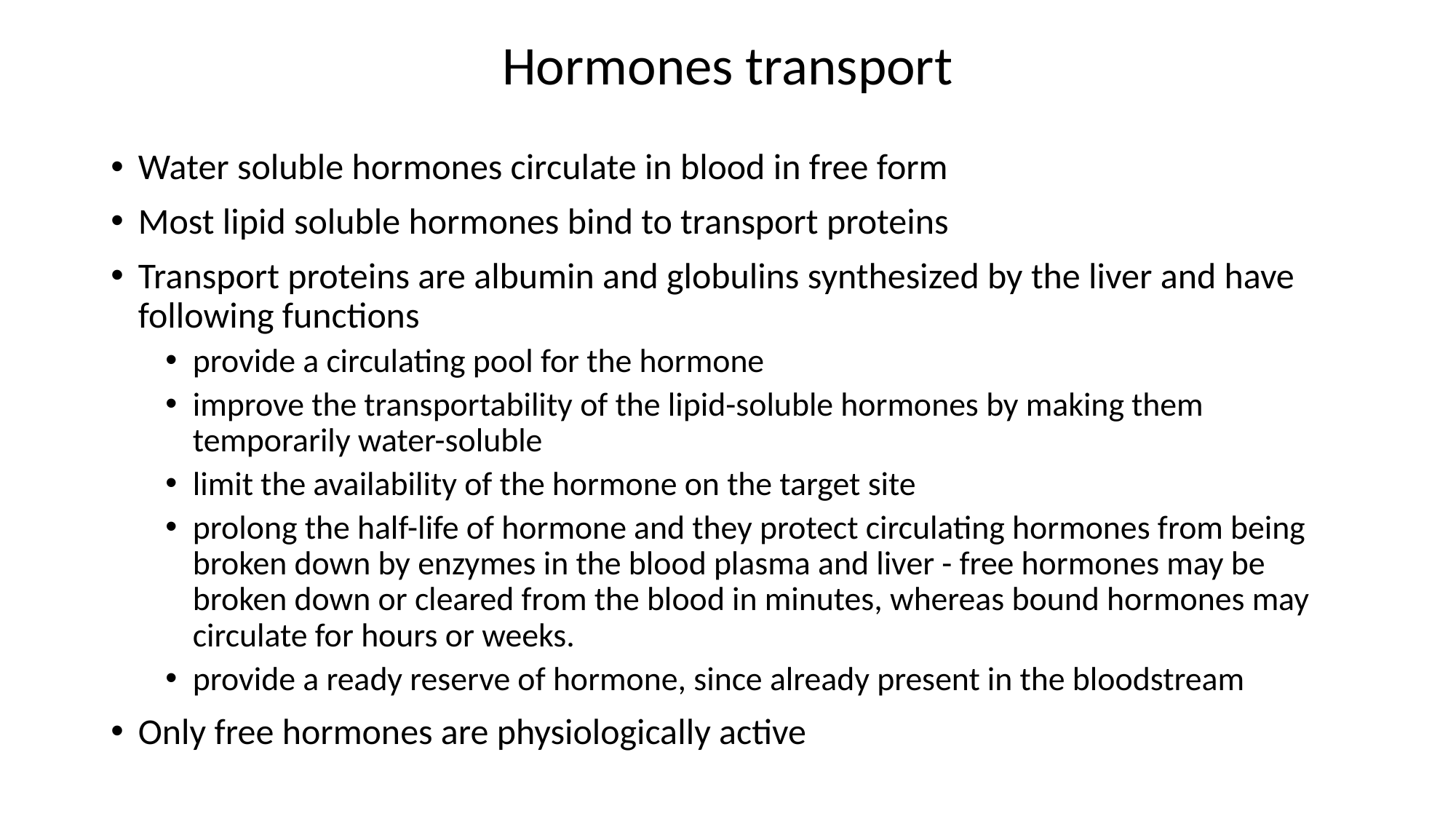

# Hormones transport
Water soluble hormones circulate in blood in free form
Most lipid soluble hormones bind to transport proteins
Transport proteins are albumin and globulins synthesized by the liver and have following functions
provide a circulating pool for the hormone
improve the transportability of the lipid-soluble hormones by making them temporarily water-soluble
limit the availability of the hormone on the target site
prolong the half-life of hormone and they protect circulating hormones from being broken down by enzymes in the blood plasma and liver - free hormones may be broken down or cleared from the blood in minutes, whereas bound hormones may circulate for hours or weeks.
provide a ready reserve of hormone, since already present in the bloodstream
Only free hormones are physiologically active